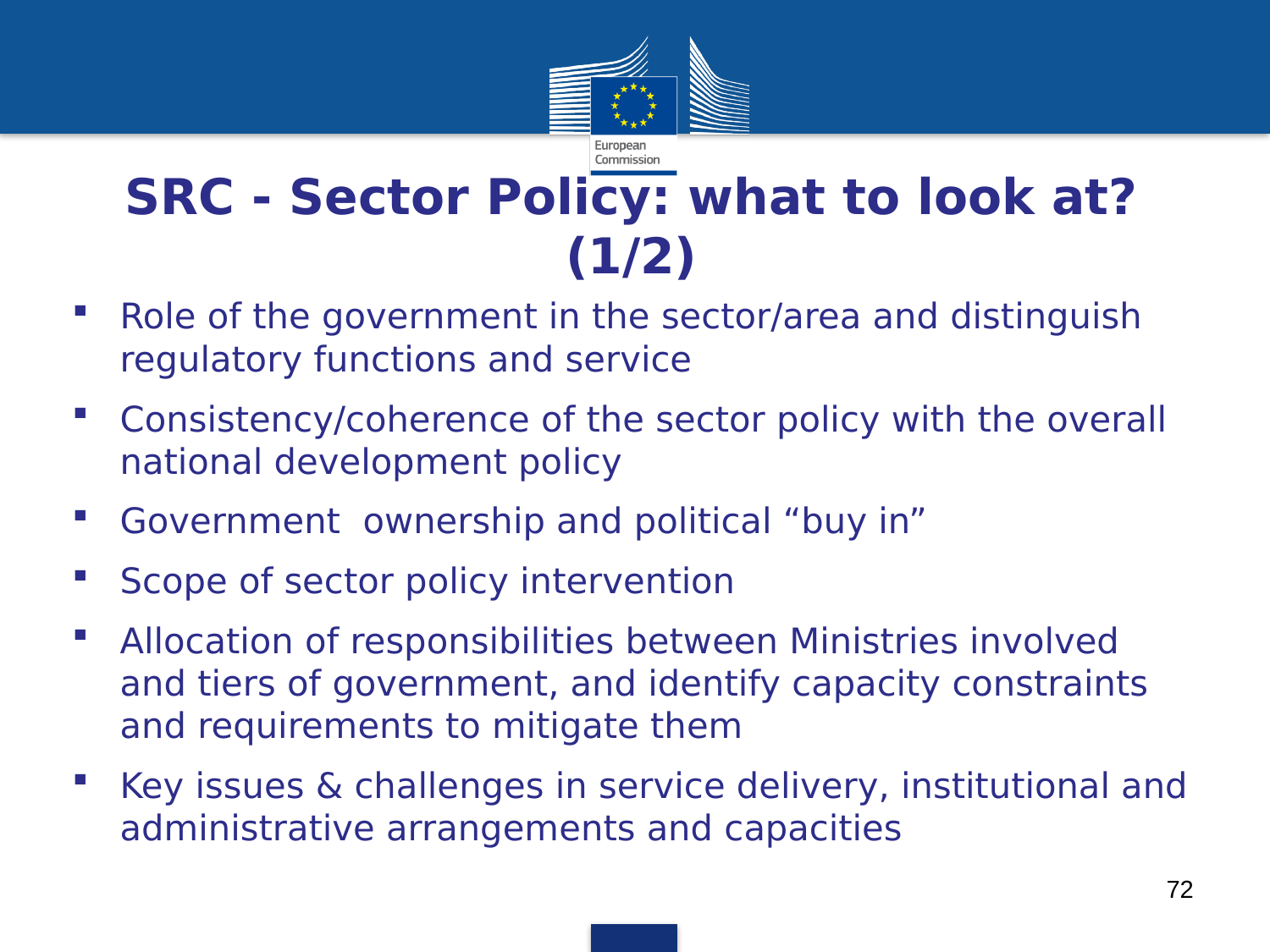

# SRC - Sector Policy: what to look at? (1/2)
Role of the government in the sector/area and distinguish regulatory functions and service
Consistency/coherence of the sector policy with the overall national development policy
Government  ownership and political “buy in”
Scope of sector policy intervention
Allocation of responsibilities between Ministries involved and tiers of government, and identify capacity constraints and requirements to mitigate them
Key issues & challenges in service delivery, institutional and administrative arrangements and capacities

72